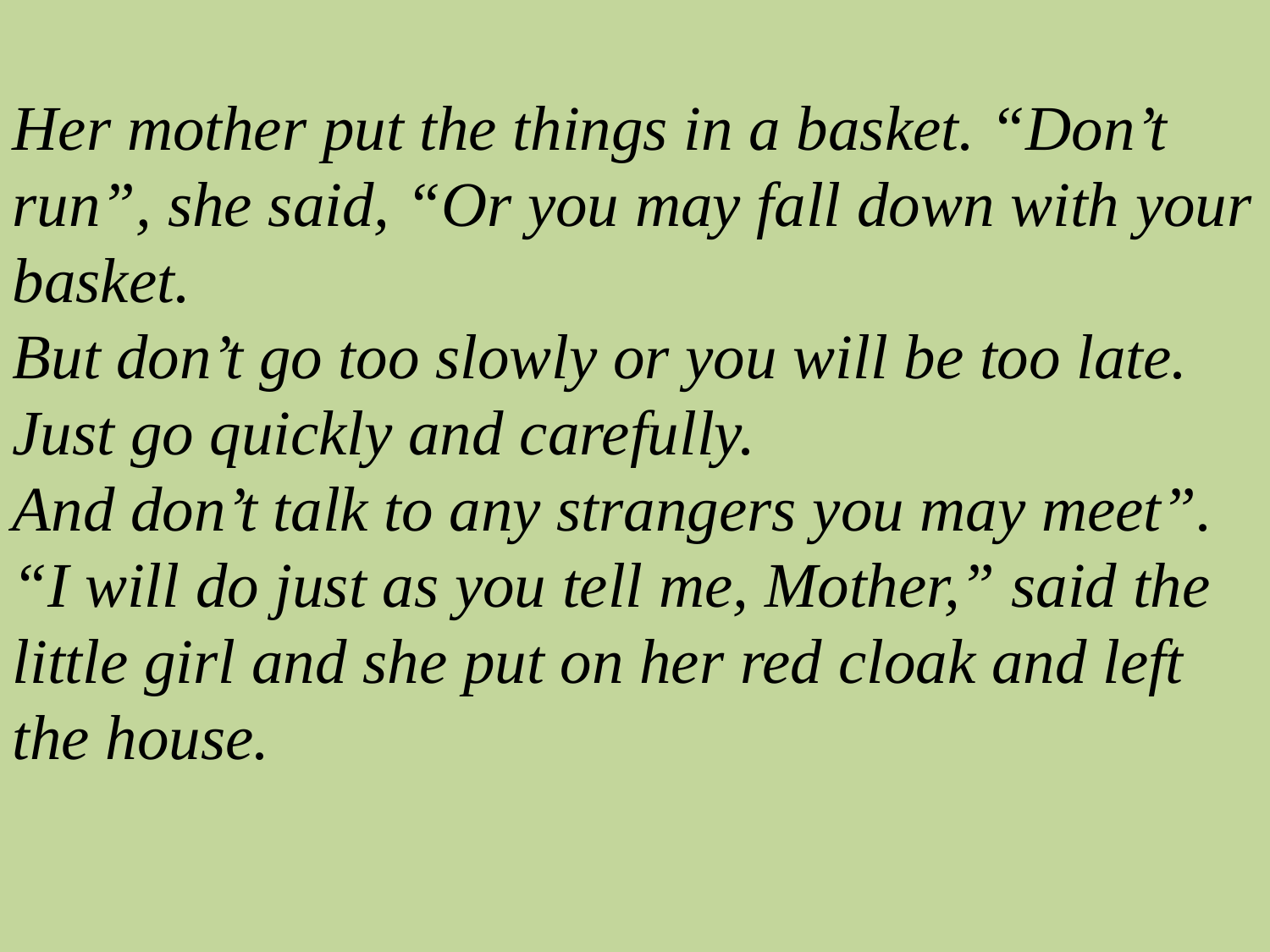

Her mother put the things in a basket. “Don’t run”, she said, “Or you may fall down with your basket.
But don’t go too slowly or you will be too late. Just go quickly and carefully.
And don’t talk to any strangers you may meet”.
“I will do just as you tell me, Mother,” said the little girl and she put on her red cloak and left the house.
#